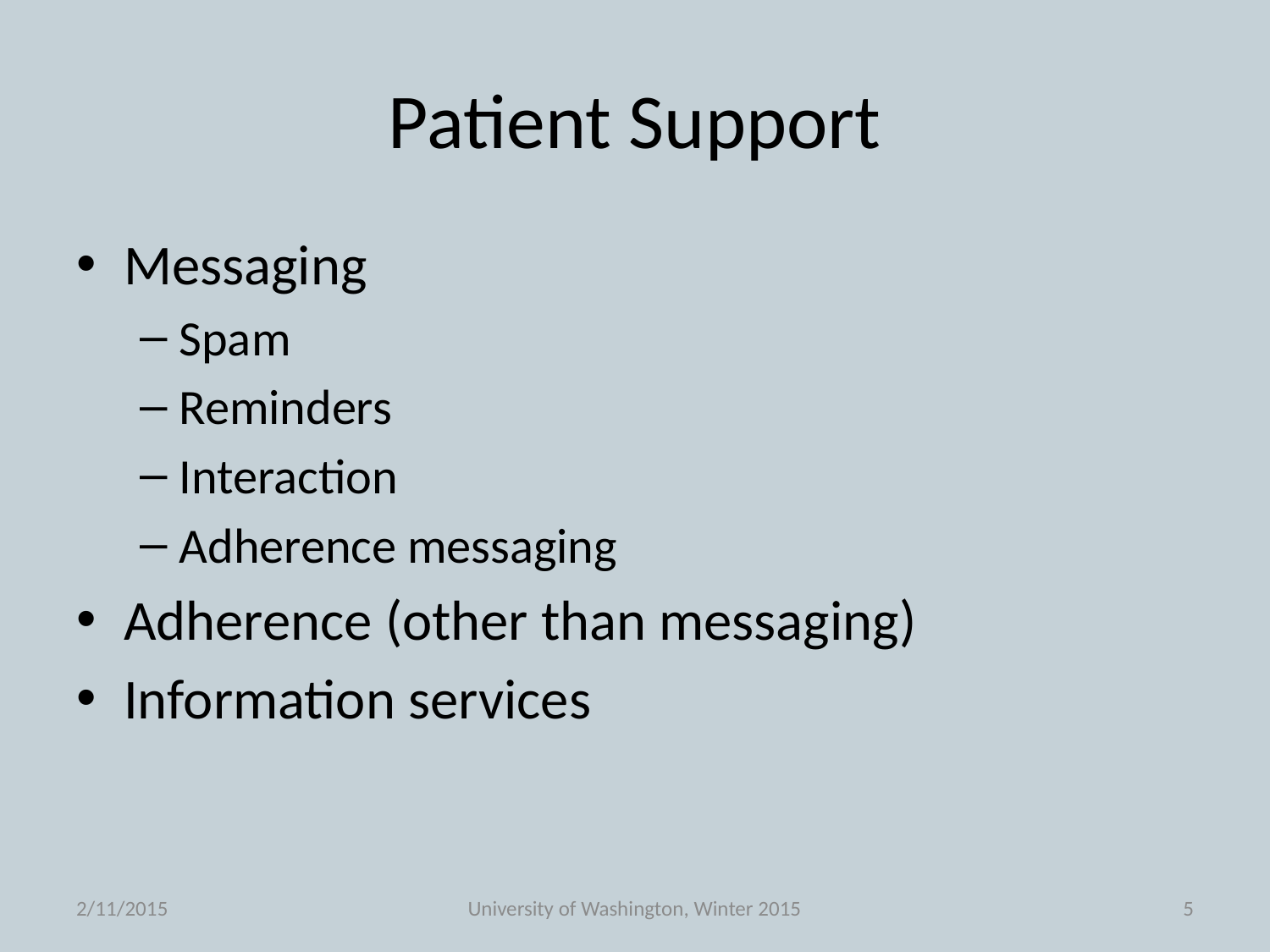

# Patient Support
Messaging
Spam
Reminders
Interaction
Adherence messaging
Adherence (other than messaging)
Information services
2/11/2015
University of Washington, Winter 2015
5